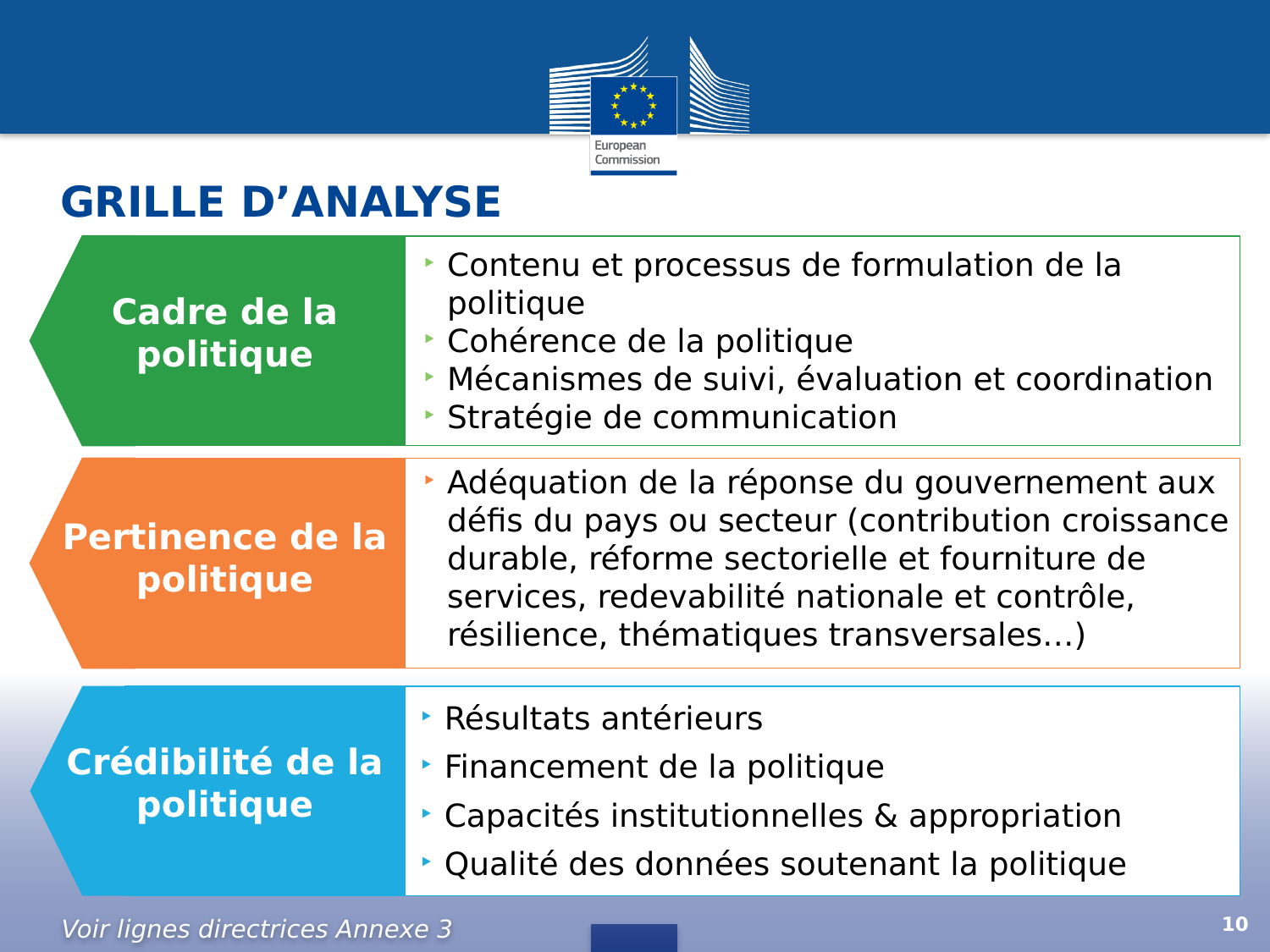

# Grille d’analyse

Contenu et processus de formulation de la politique
Cohérence de la politique
Mécanismes de suivi, évaluation et coordination
Stratégie de communication
Cadre de la politique
Adéquation de la réponse du gouvernement aux défis du pays ou secteur (contribution croissance durable, réforme sectorielle et fourniture de services, redevabilité nationale et contrôle, résilience, thématiques transversales…)

Pertinence de la politique

Résultats antérieurs
Financement de la politique
Capacités institutionnelles & appropriation
Qualité des données soutenant la politique
Crédibilité de la politique
Voir lignes directrices Annexe 3
10